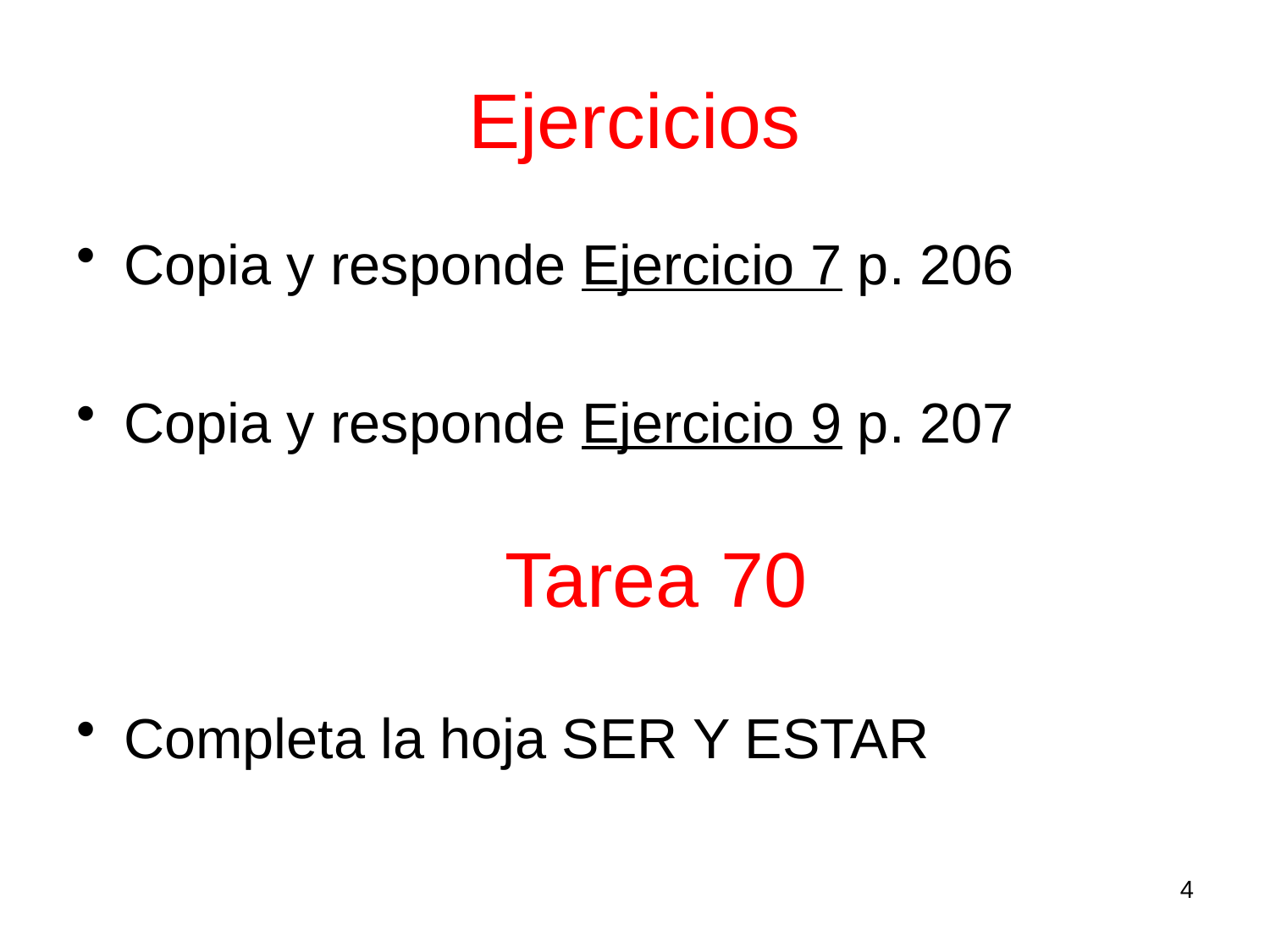

# Ejercicios
Copia y responde Ejercicio 7 p. 206

Copia y responde Ejercicio 9 p. 207

Completa la hoja SER Y ESTAR
Tarea 70
4